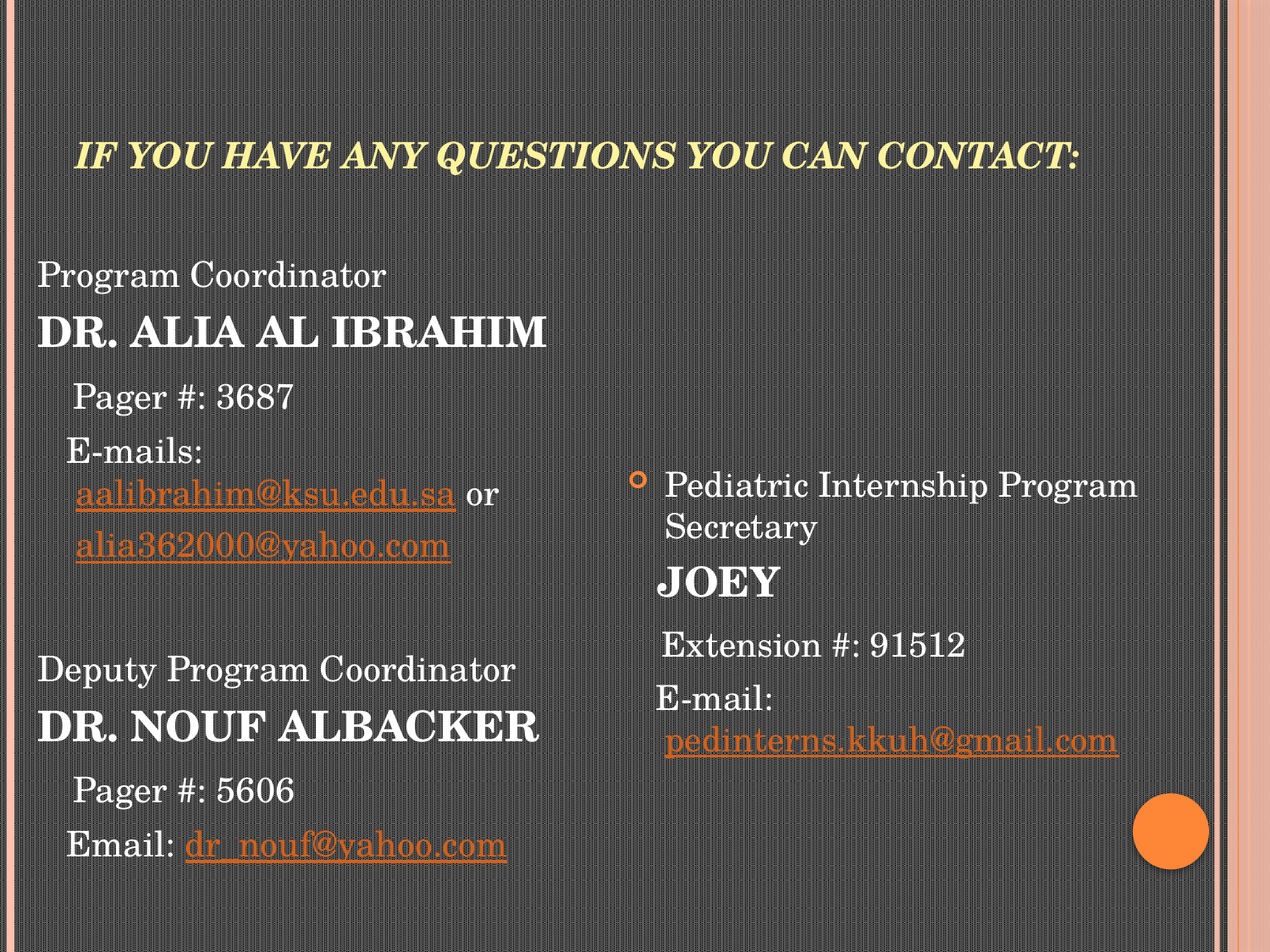

# If you have any questions you can contact:
Program Coordinator
DR. ALIA AL IBRAHIM
   Pager #: 3687
   E-mails: aalibrahim@ksu.edu.sa or alia362000@yahoo.com

Deputy Program Coordinator
DR. NOUF ALBACKER
   Pager #: 5606
   Email: dr_nouf@yahoo.com

Pediatric Internship Program Secretary
   JOEY
   Extension #: 91512
   E-mail:  pedinterns.kkuh@gmail.com